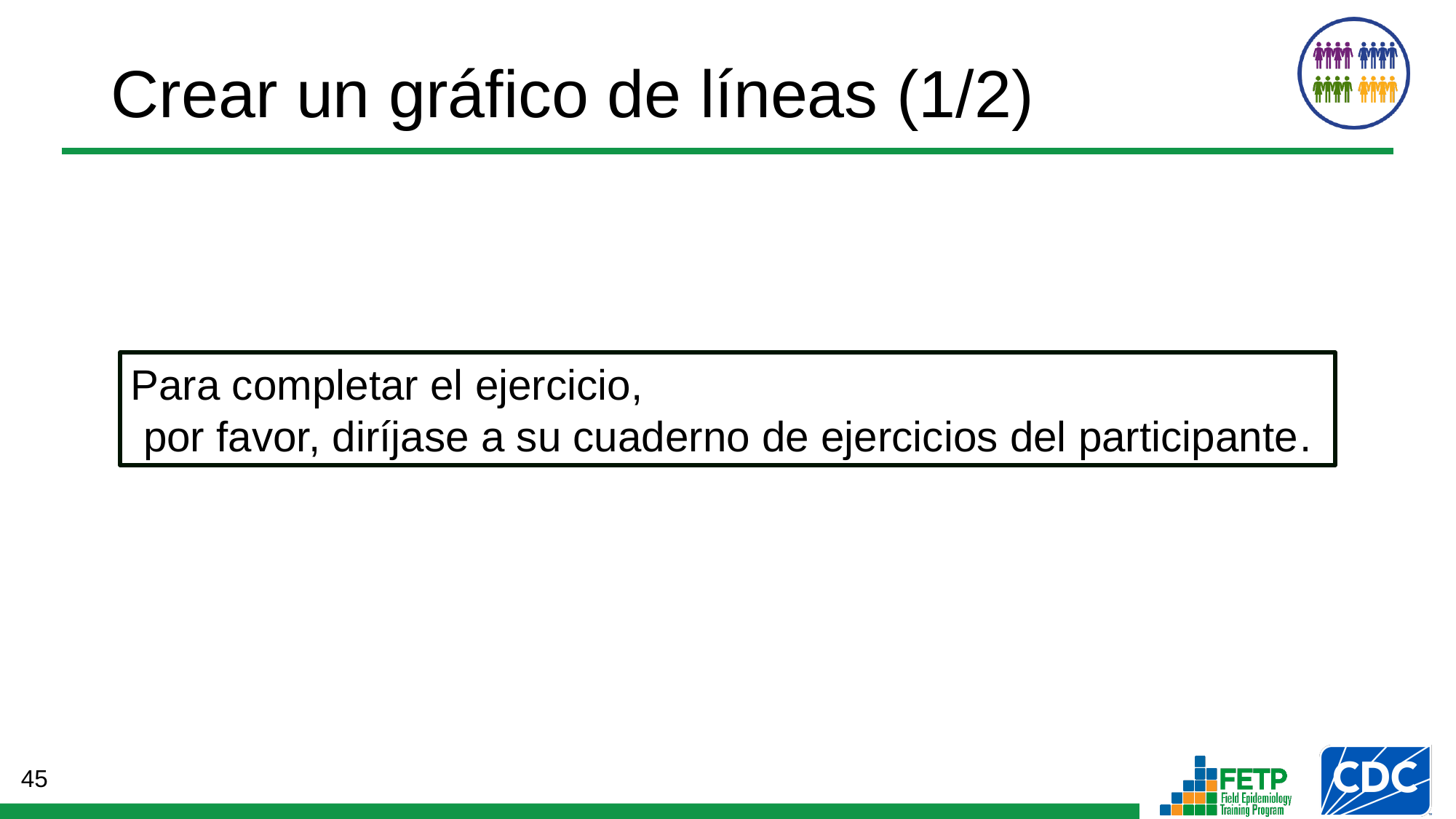

# Crear un gráfico de líneas (1/2)